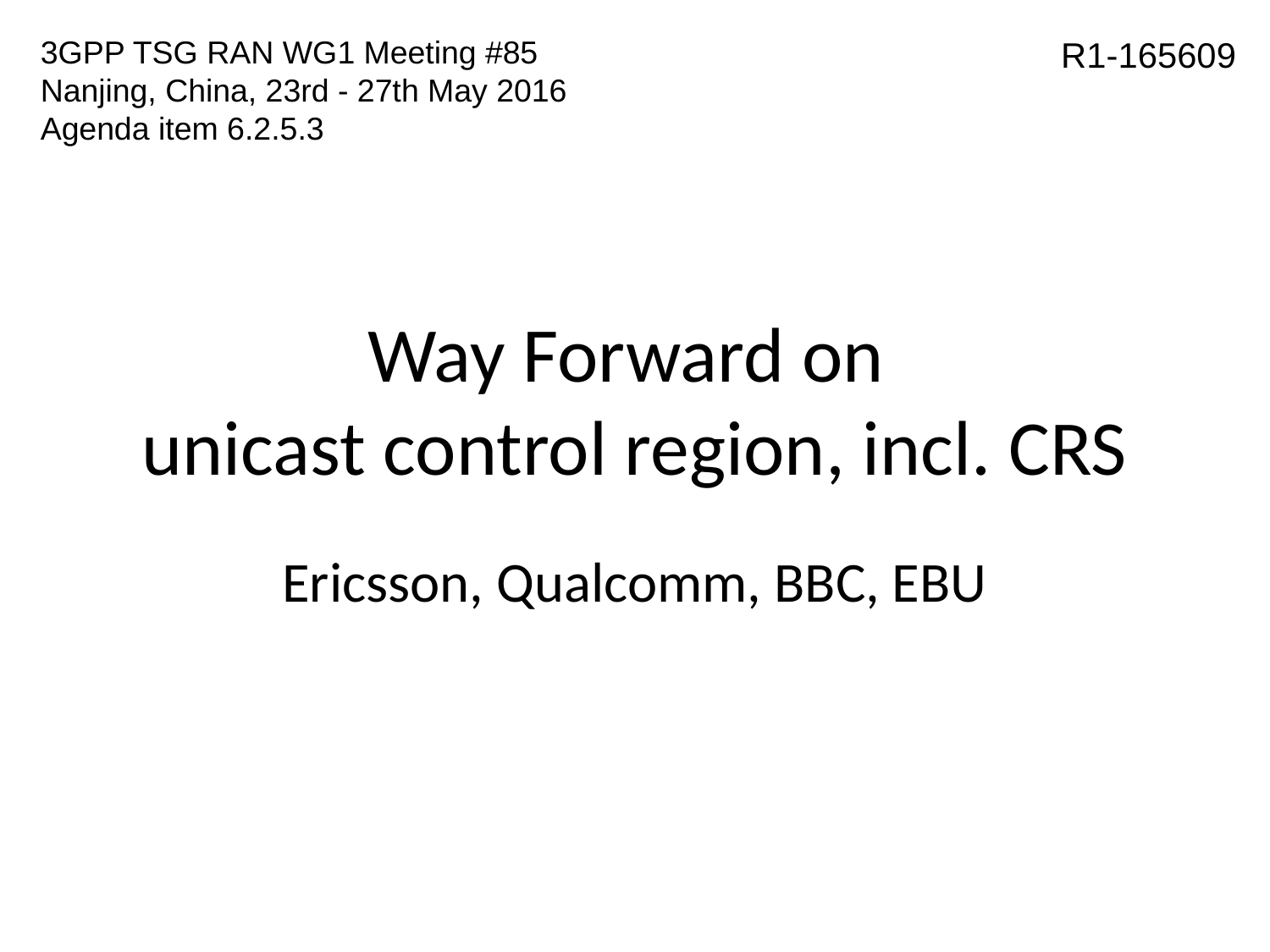

3GPP TSG RAN WG1 Meeting #85
Nanjing, China, 23rd - 27th May 2016
Agenda item 6.2.5.3
R1-165609
# Way Forward on unicast control region, incl. CRS
Ericsson, Qualcomm, BBC, EBU